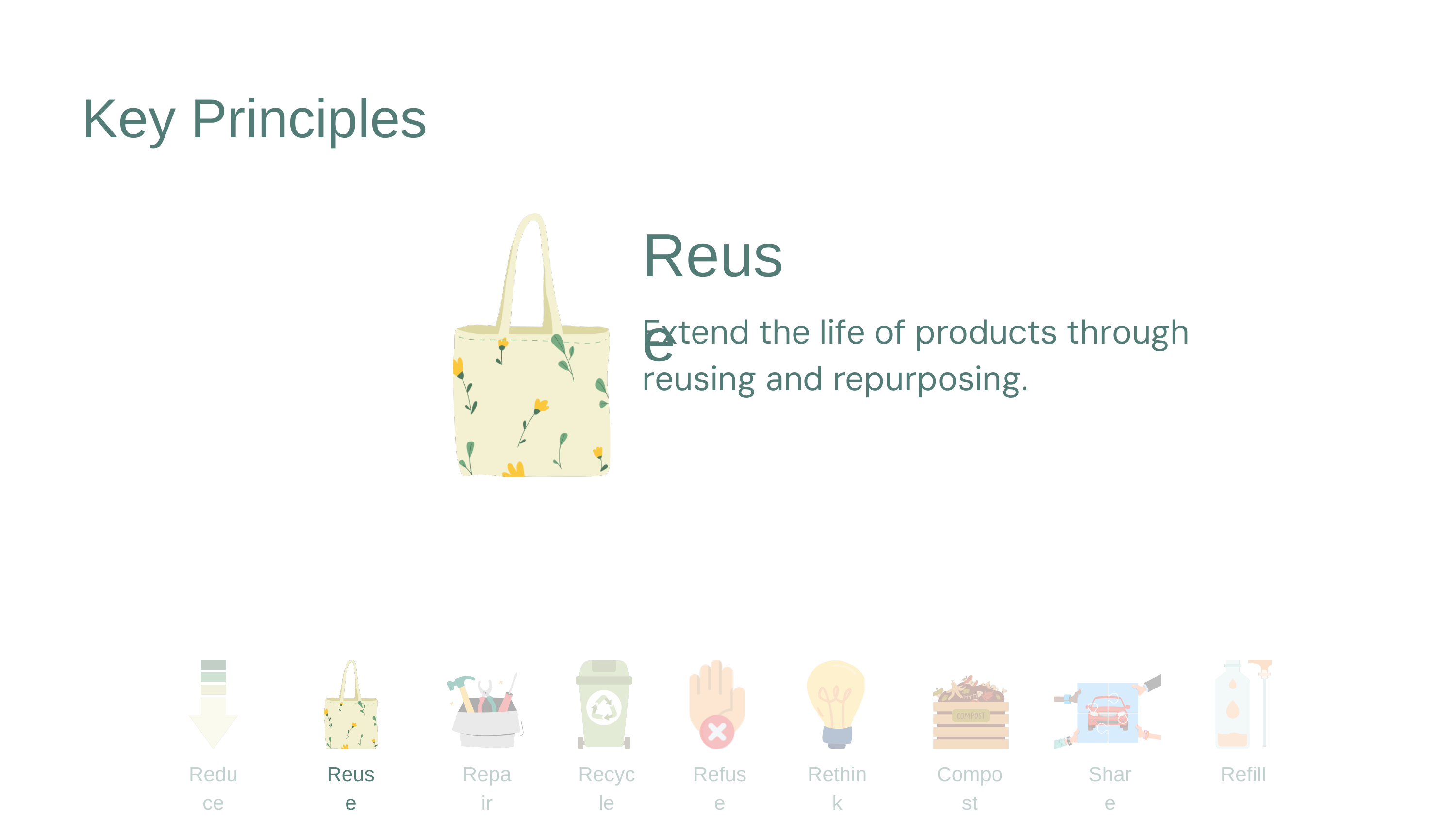

Key Principles
Reuse

Extend the life of products through reusing and repurposing.

Reduce
Reuse
Repair
Recycle
Refuse
Rethink
Compost
Share
Refill